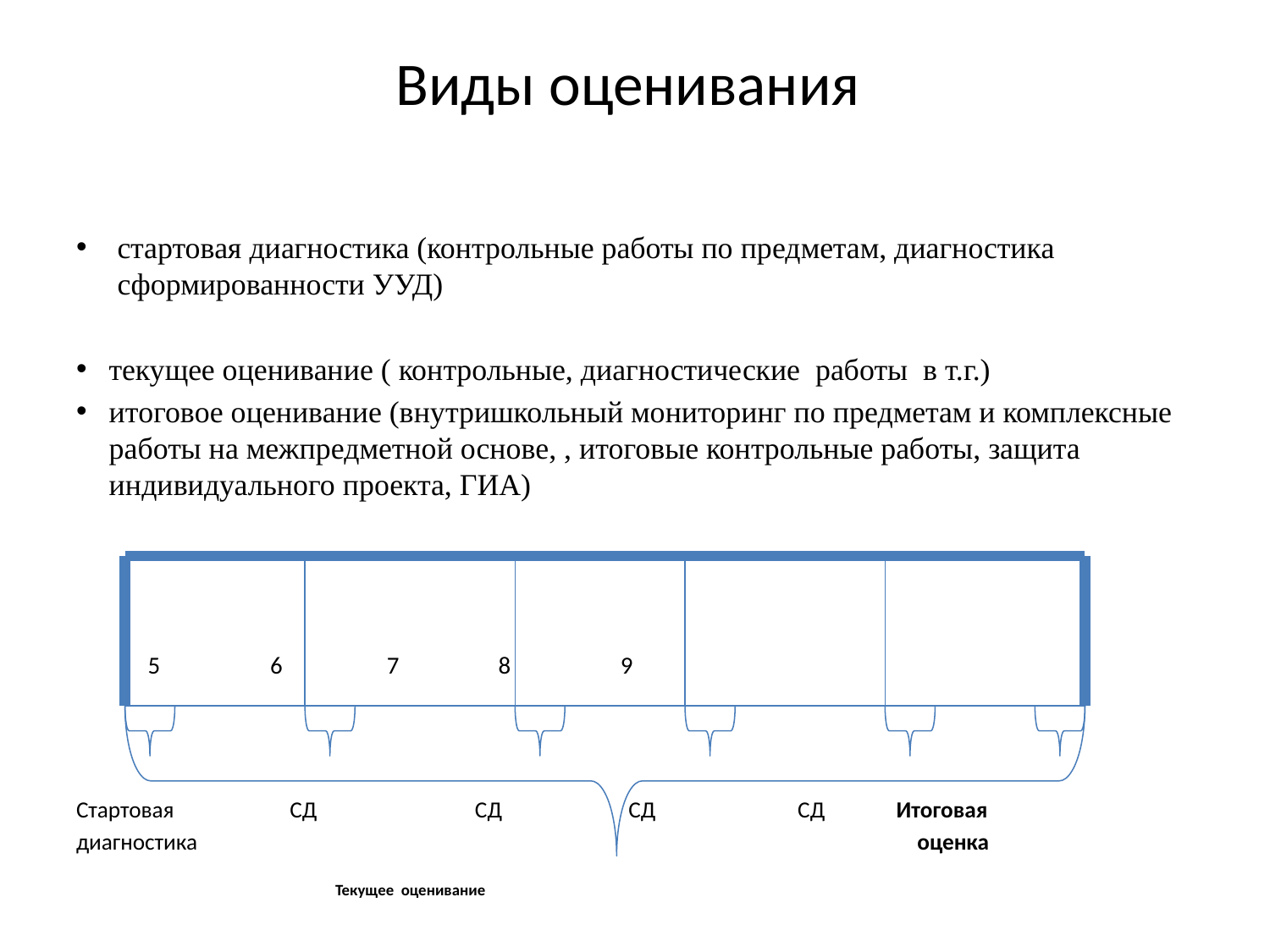

# Виды оценивания
стартовая диагностика (контрольные работы по предметам, диагностика сформированности УУД)

текущее оценивание ( контрольные, диагностические  работы  в т.г.)
итоговое оценивание (внутришкольный мониторинг по предметам и комплексные работы на межпредметной основе, , итоговые контрольные работы, защита индивидуального проекта, ГИА)

             5                    6                   7                  8                    9

Стартовая                      СД                              СД                        СД                           СД             Итоговая
диагностика                                                                                                                                        оценка

                                                                        Текущее  оценивание